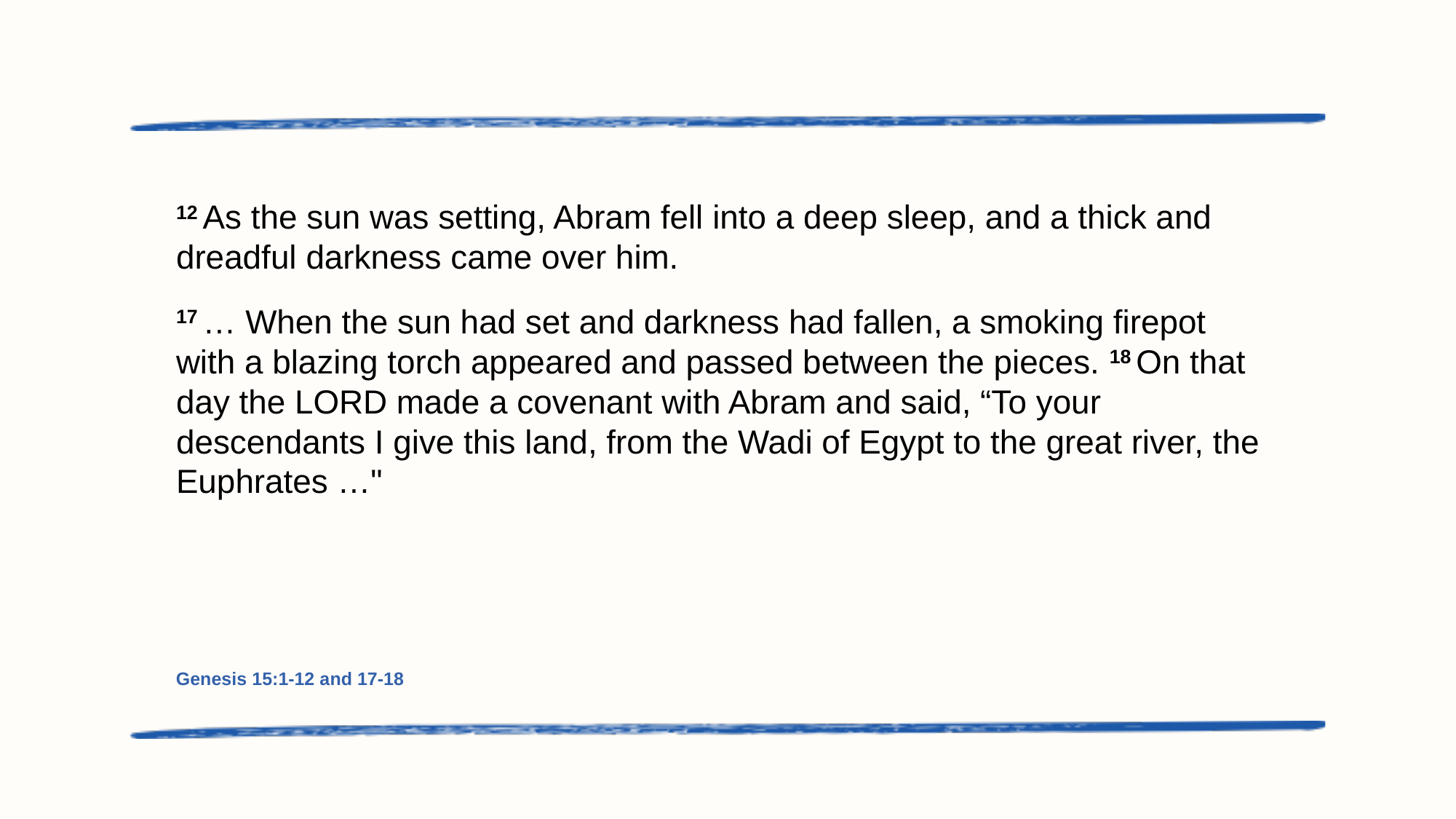

12 As the sun was setting, Abram fell into a deep sleep, and a thick and dreadful darkness came over him.
17 … When the sun had set and darkness had fallen, a smoking firepot with a blazing torch appeared and passed between the pieces. 18 On that day the Lord made a covenant with Abram and said, “To your descendants I give this land, from the Wadi of Egypt to the great river, the Euphrates …"
Genesis 15:1-12 and 17-18